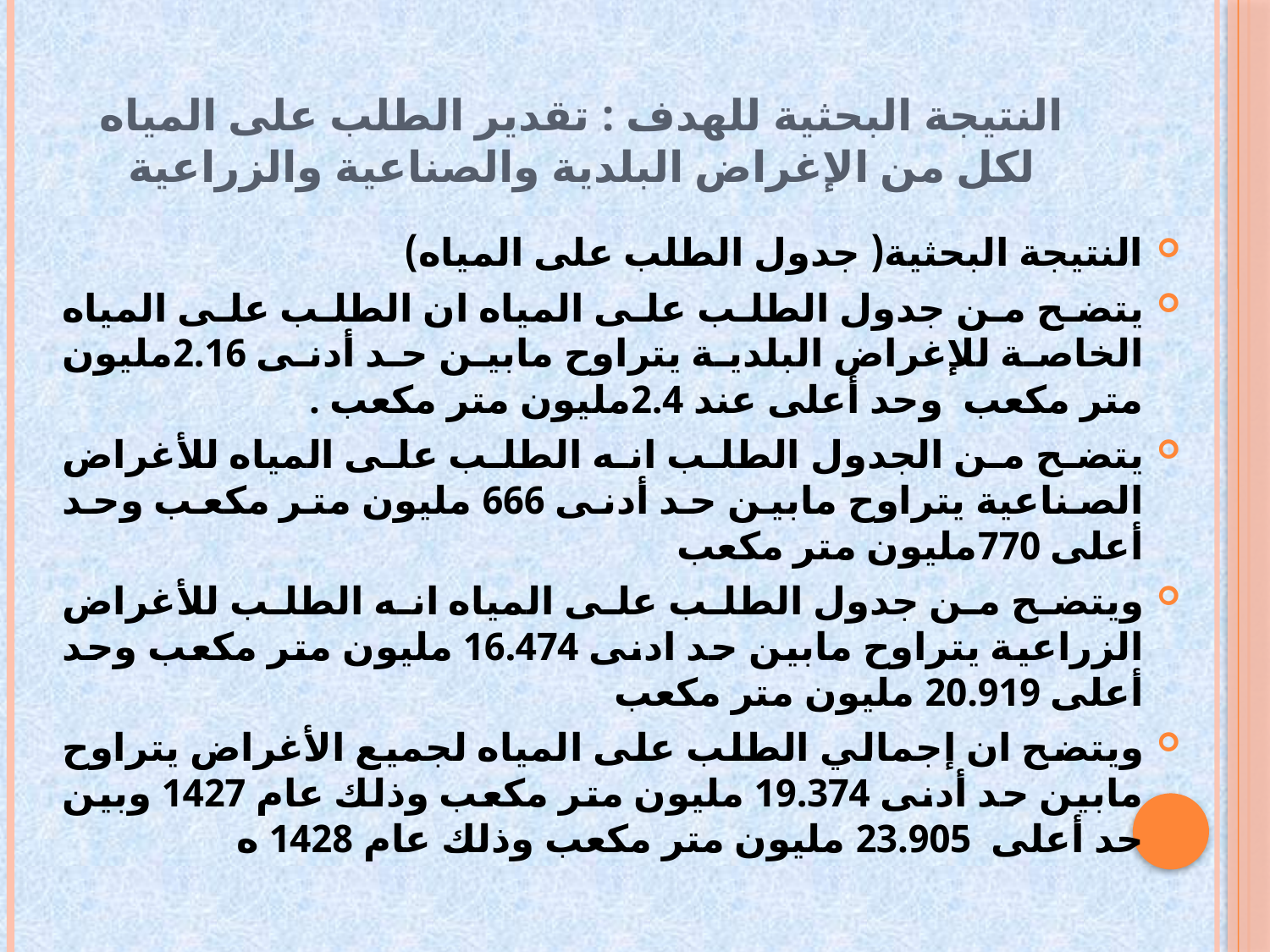

# النتيجة البحثية للهدف : تقدير الطلب على المياه لكل من الإغراض البلدية والصناعية والزراعية
النتيجة البحثية( جدول الطلب على المياه)
يتضح من جدول الطلب على المياه ان الطلب على المياه الخاصة للإغراض البلدية يتراوح مابين حد أدنى 2.16مليون متر مكعب  وحد أعلى عند 2.4مليون متر مكعب .
يتضح من الجدول الطلب انه الطلب على المياه للأغراض الصناعية يتراوح مابين حد أدنى 666 مليون متر مكعب وحد أعلى 770مليون متر مكعب
ويتضح من جدول الطلب على المياه انه الطلب للأغراض الزراعية يتراوح مابين حد ادنى 16.474 مليون متر مكعب وحد أعلى 20.919 مليون متر مكعب
ويتضح ان إجمالي الطلب على المياه لجميع الأغراض يتراوح مابين حد أدنى 19.374 مليون متر مكعب وذلك عام 1427 وبين حد أعلى  23.905 مليون متر مكعب وذلك عام 1428 ه